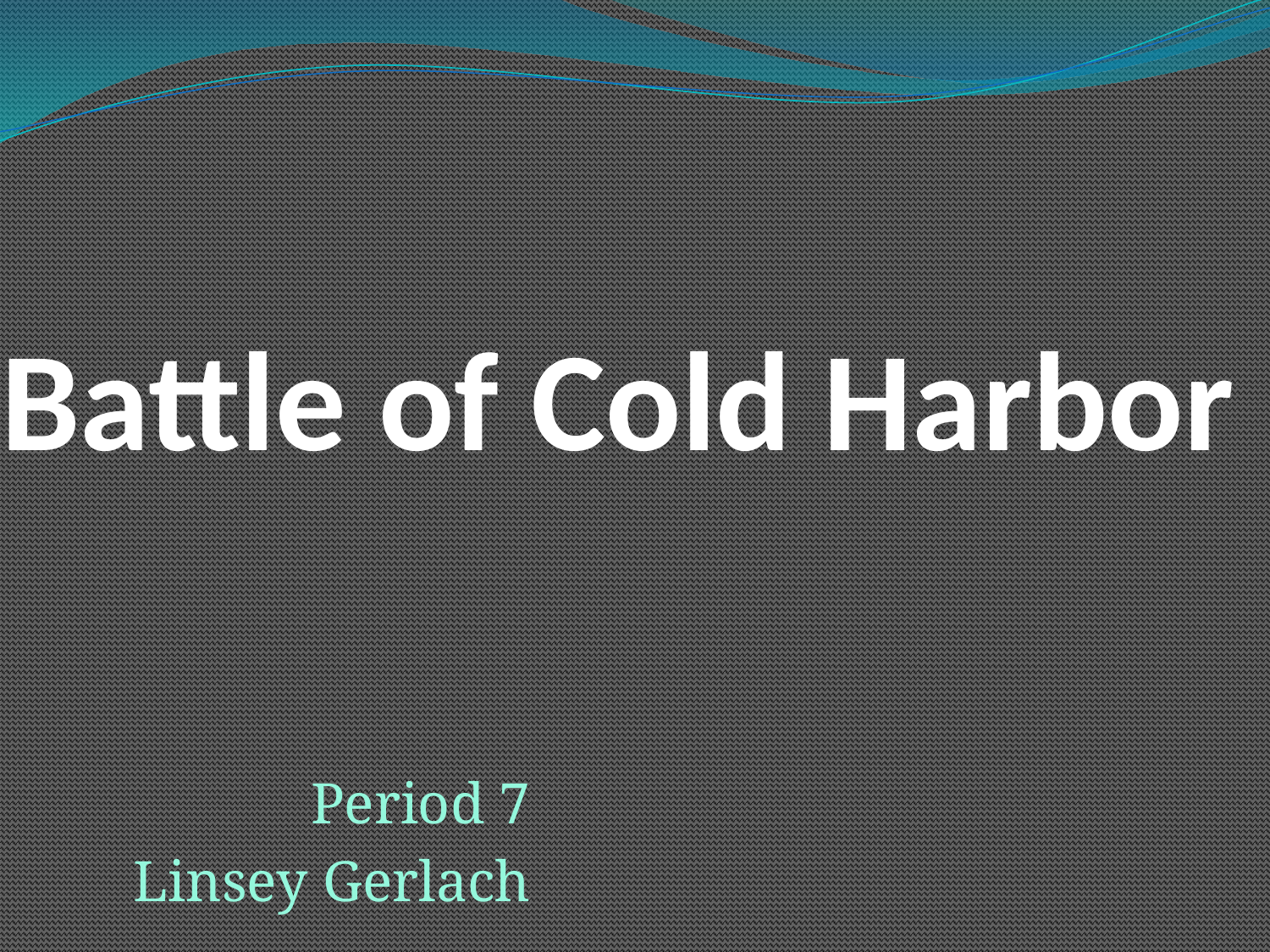

# Battle of Cold Harbor
Period 7
Linsey Gerlach